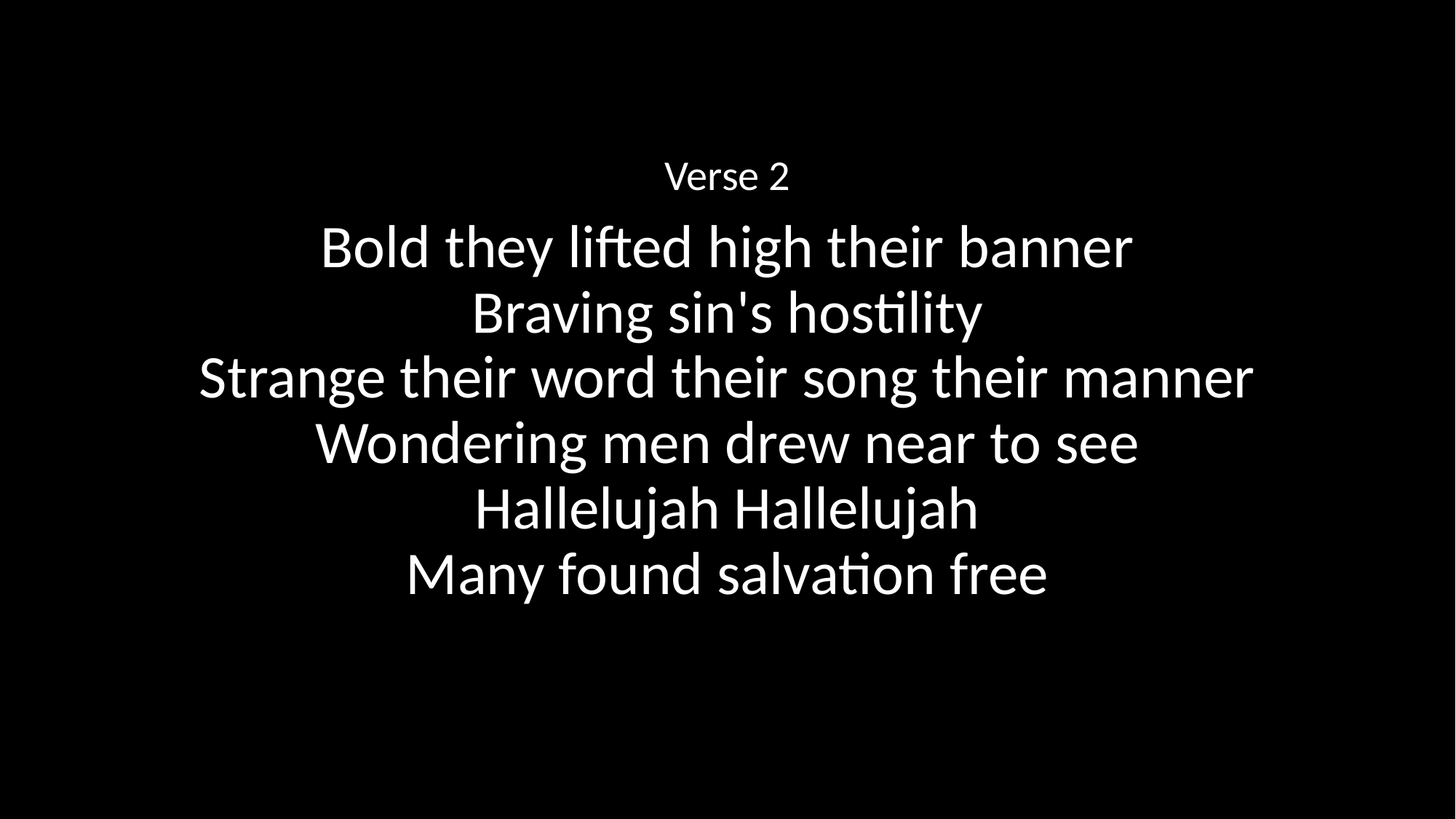

Verse 2
Bold they lifted high their banner
Braving sin's hostility
Strange their word their song their manner
Wondering men drew near to see
Hallelujah Hallelujah
Many found salvation free